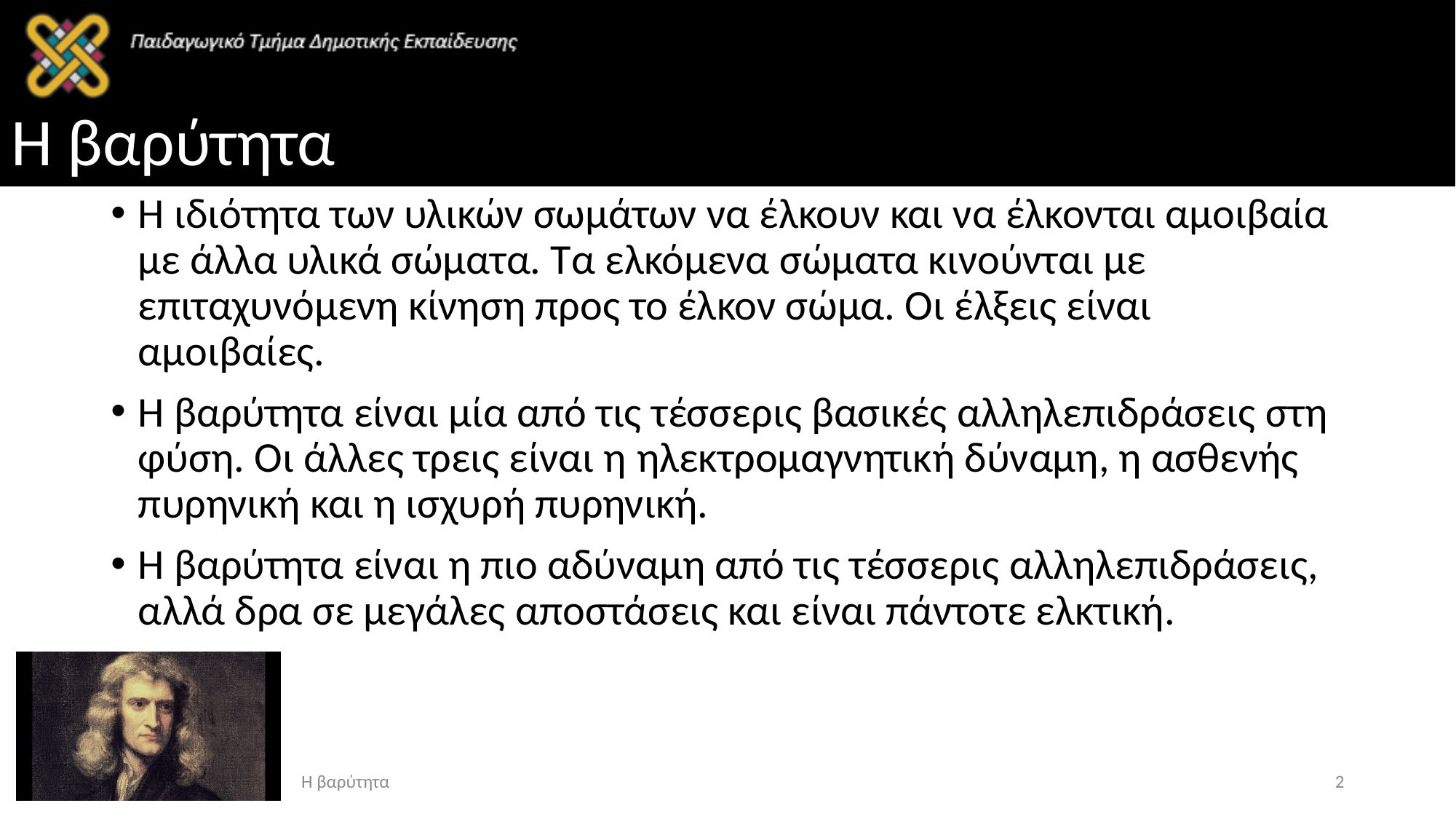

# Η βαρύτητα
Η ιδιότητα των υλικών σωμάτων να έλκουν και να έλκονται αμοιβαία με άλλα υλικά σώματα. Τα ελκόμενα σώματα κινούνται με επιταχυνόμενη κίνηση προς το έλκον σώμα. Οι έλξεις είναι αμοιβαίες.
Η βαρύτητα είναι μία από τις τέσσερις βασικές αλληλεπιδράσεις στη φύση. Οι άλλες τρεις είναι η ηλεκτρομαγνητική δύναμη, η ασθενής πυρηνική και η ισχυρή πυρηνική.
Η βαρύτητα είναι η πιο αδύναμη από τις τέσσερις αλληλεπιδράσεις, αλλά δρα σε μεγάλες αποστάσεις και είναι πάντοτε ελκτική.
Η βαρύτητα
2